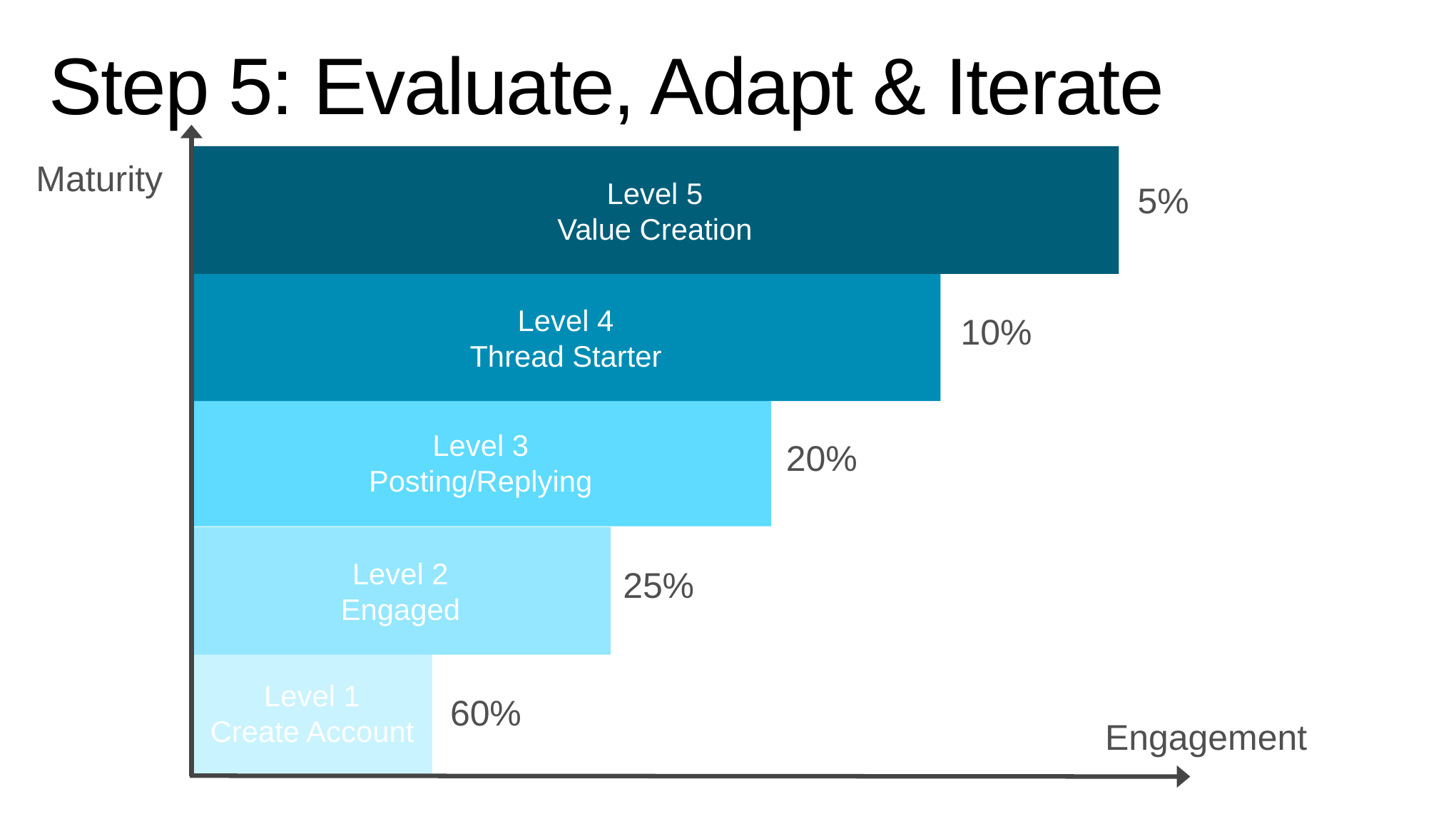

# Step 5: Evaluate, Adapt & Iterate
Maturity
Level 5
Value Creation
5%
Level 4
Thread Starter
10%
Level 3
Posting/Replying
20%
Level 2
Engaged
25%
Level 1
Create Account
60%
Engagement